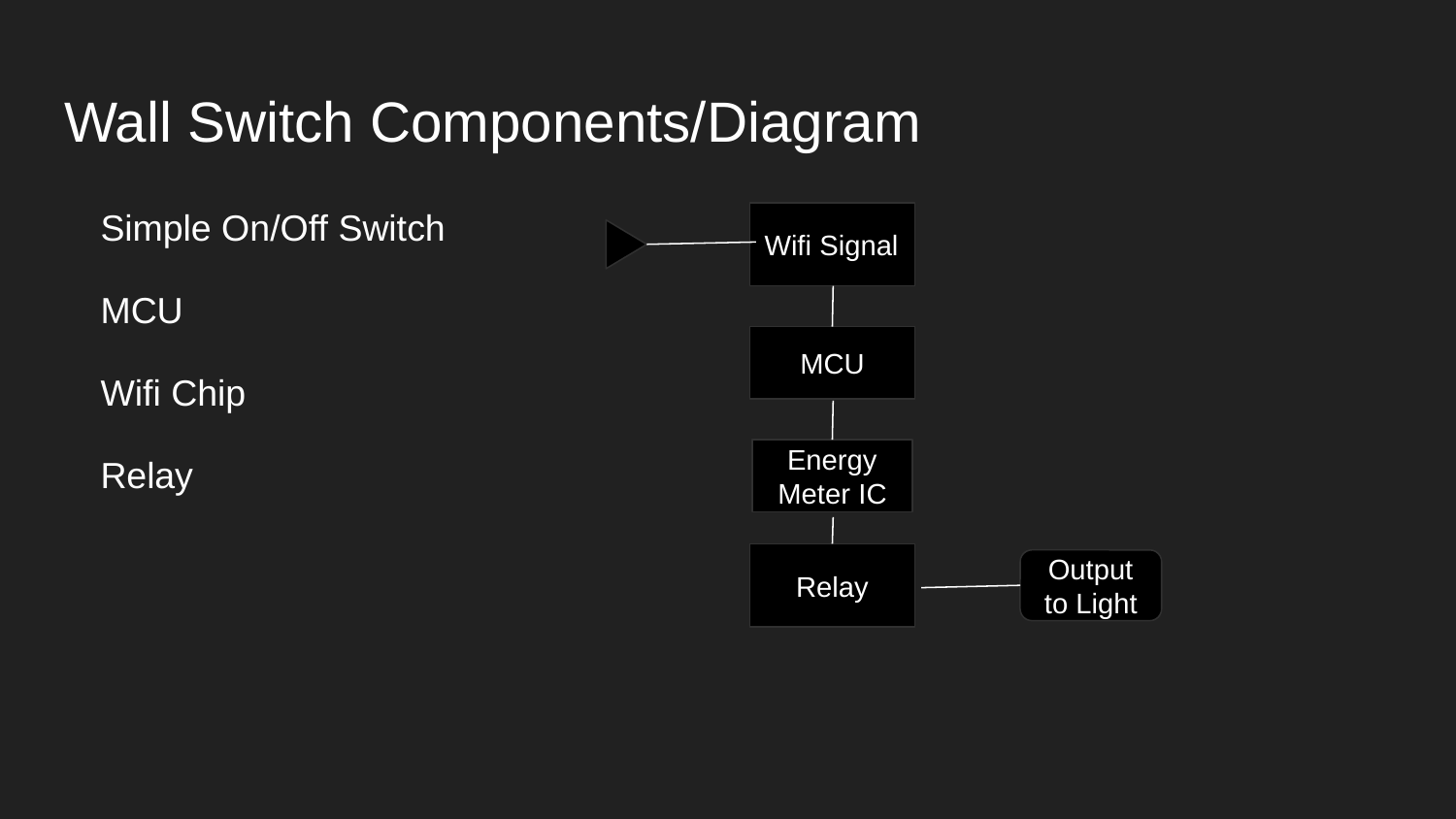

# Wall Switch Components/Diagram
Simple On/Off Switch
MCU
Wifi Chip
Relay
Wifi Signal

MCU
Energy Meter IC
Relay
Output to Light